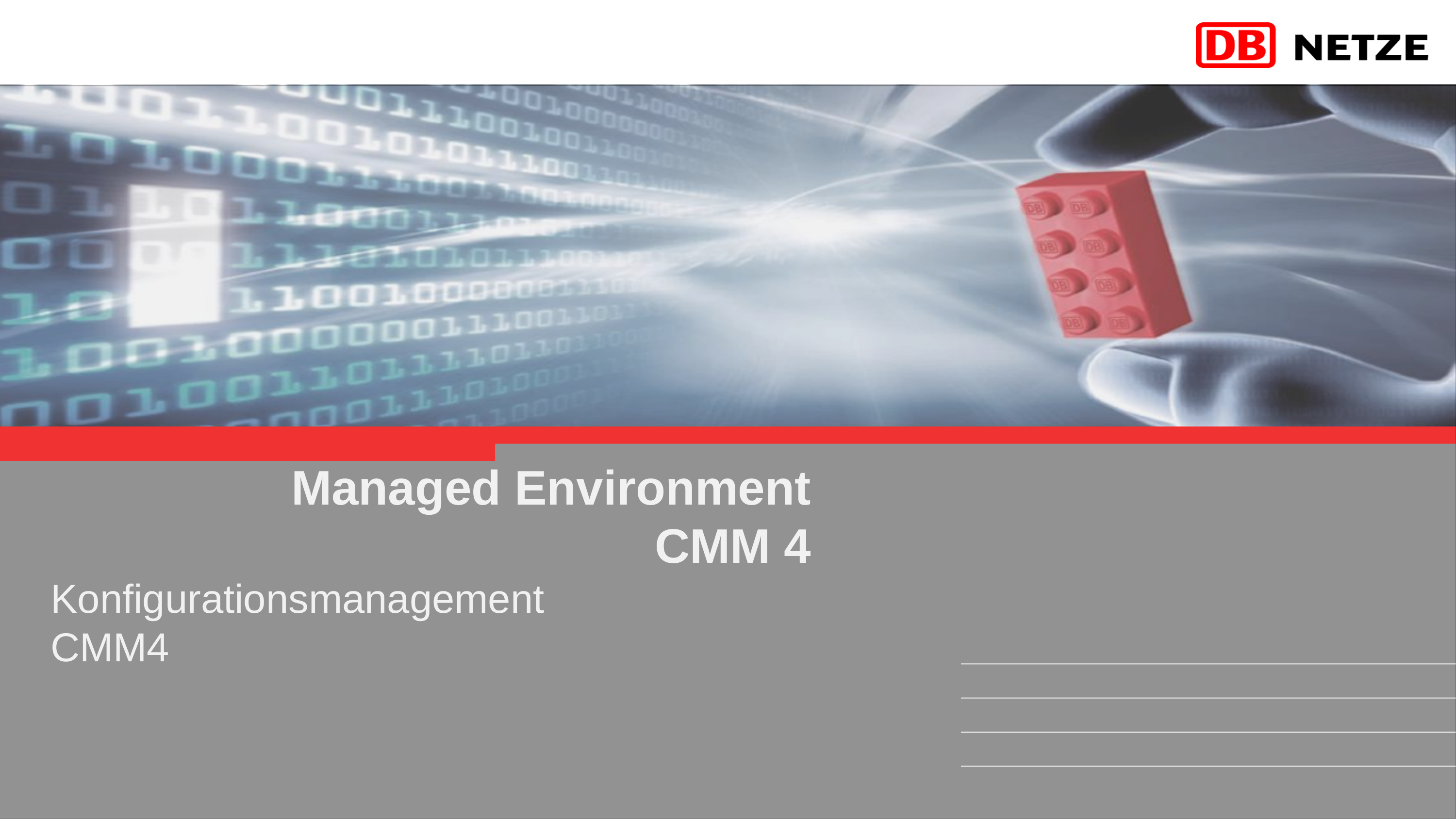

# Managed Environment CMM 4
Konfigurationsmanagement
CMM4